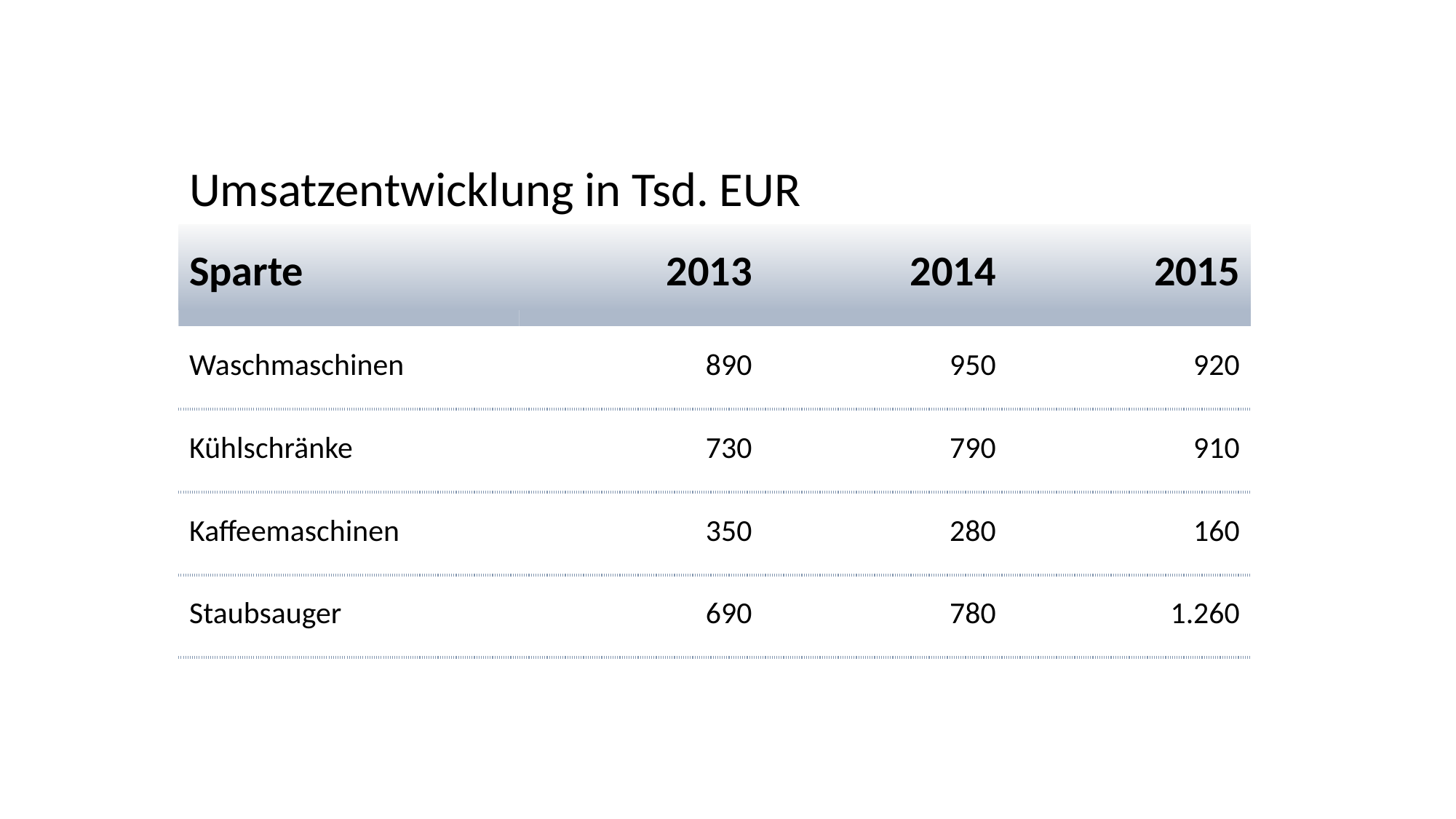

| Umsatzentwicklung in Tsd. EUR |  |  |  |
| --- | --- | --- | --- |
| Sparte | 2013 | 2014 | 2015 |
| Waschmaschinen | 890 | 950 | 920 |
| Kühlschränke | 730 | 790 | 910 |
| Kaffeemaschinen | 350 | 280 | 160 |
| Staubsauger | 690 | 780 | 1.260 |